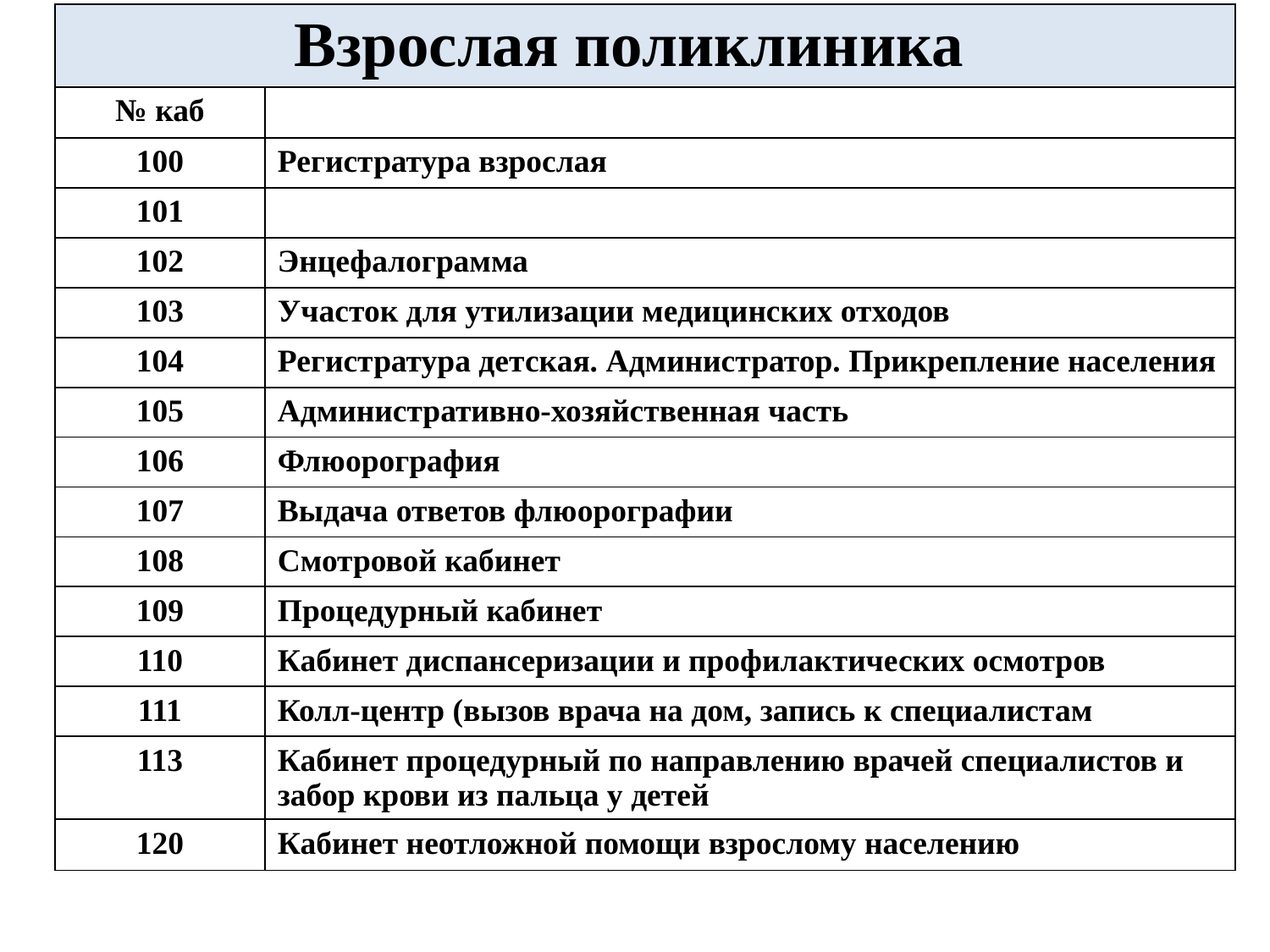

| Взрослая поликлиника |  |
| --- | --- |
| № каб |  |
| 100 | Регистратура взрослая |
| 101 |  |
| 102 | Энцефалограмма |
| 103 | Участок для утилизации медицинских отходов |
| 104 | Регистратура детская. Администратор. Прикрепление населения |
| 105 | Административно-хозяйственная часть |
| 106 | Флюорография |
| 107 | Выдача ответов флюорографии |
| 108 | Смотровой кабинет |
| 109 | Процедурный кабинет |
| 110 | Кабинет диспансеризации и профилактических осмотров |
| 111 | Колл-центр (вызов врача на дом, запись к специалистам |
| 113 | Кабинет процедурный по направлению врачей специалистов и забор крови из пальца у детей |
| 120 | Кабинет неотложной помощи взрослому населению |